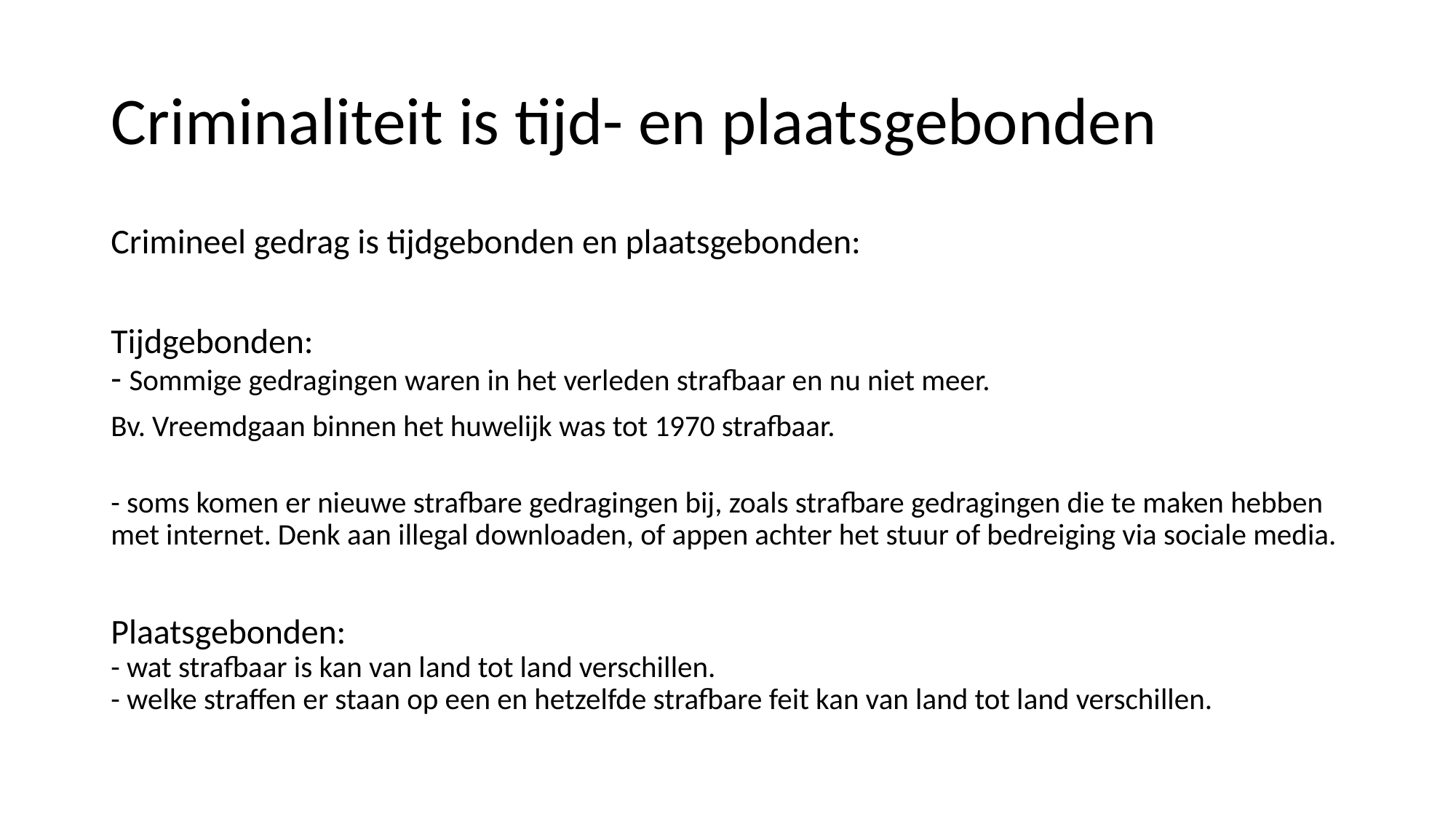

# Criminaliteit is tijd- en plaatsgebonden
Crimineel gedrag is tijdgebonden en plaatsgebonden:

Tijdgebonden:
- Sommige gedragingen waren in het verleden strafbaar en nu niet meer.
Bv. Vreemdgaan binnen het huwelijk was tot 1970 strafbaar.
- soms komen er nieuwe strafbare gedragingen bij, zoals strafbare gedragingen die te maken hebben met internet. Denk aan illegal downloaden, of appen achter het stuur of bedreiging via sociale media.

Plaatsgebonden:
- wat strafbaar is kan van land tot land verschillen.
- welke straffen er staan op een en hetzelfde strafbare feit kan van land tot land verschillen.